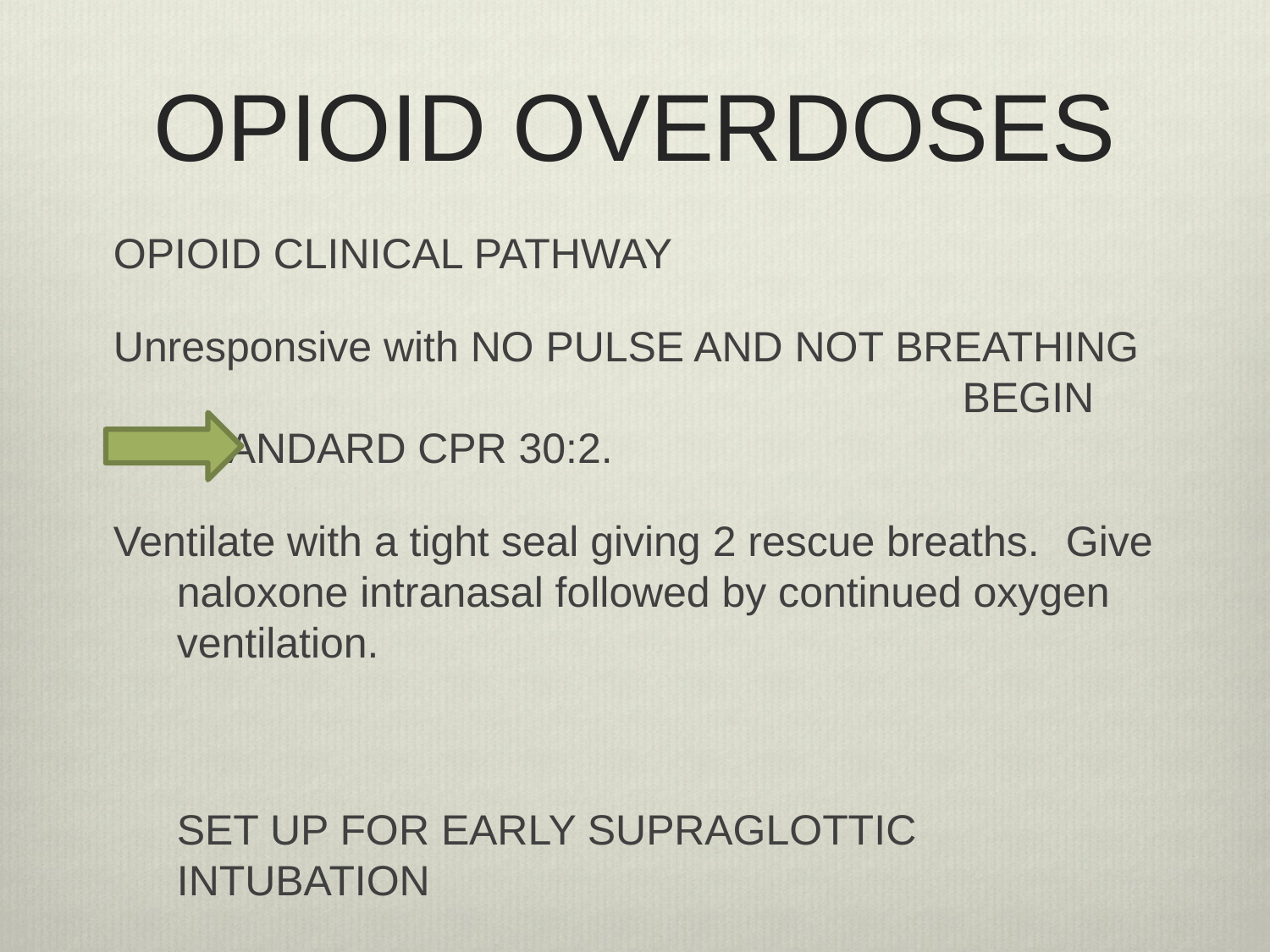

# OPIOID OVERDOSES
OPIOID CLINICAL PATHWAY
Unresponsive with NO PULSE AND NOT BREATHING                                            			  BEGIN STANDARD CPR 30:2.
Ventilate with a tight seal giving 2 rescue breaths.	Give naloxone intranasal followed by continued oxygen ventilation.

	SET UP FOR EARLY SUPRAGLOTTIC INTUBATION